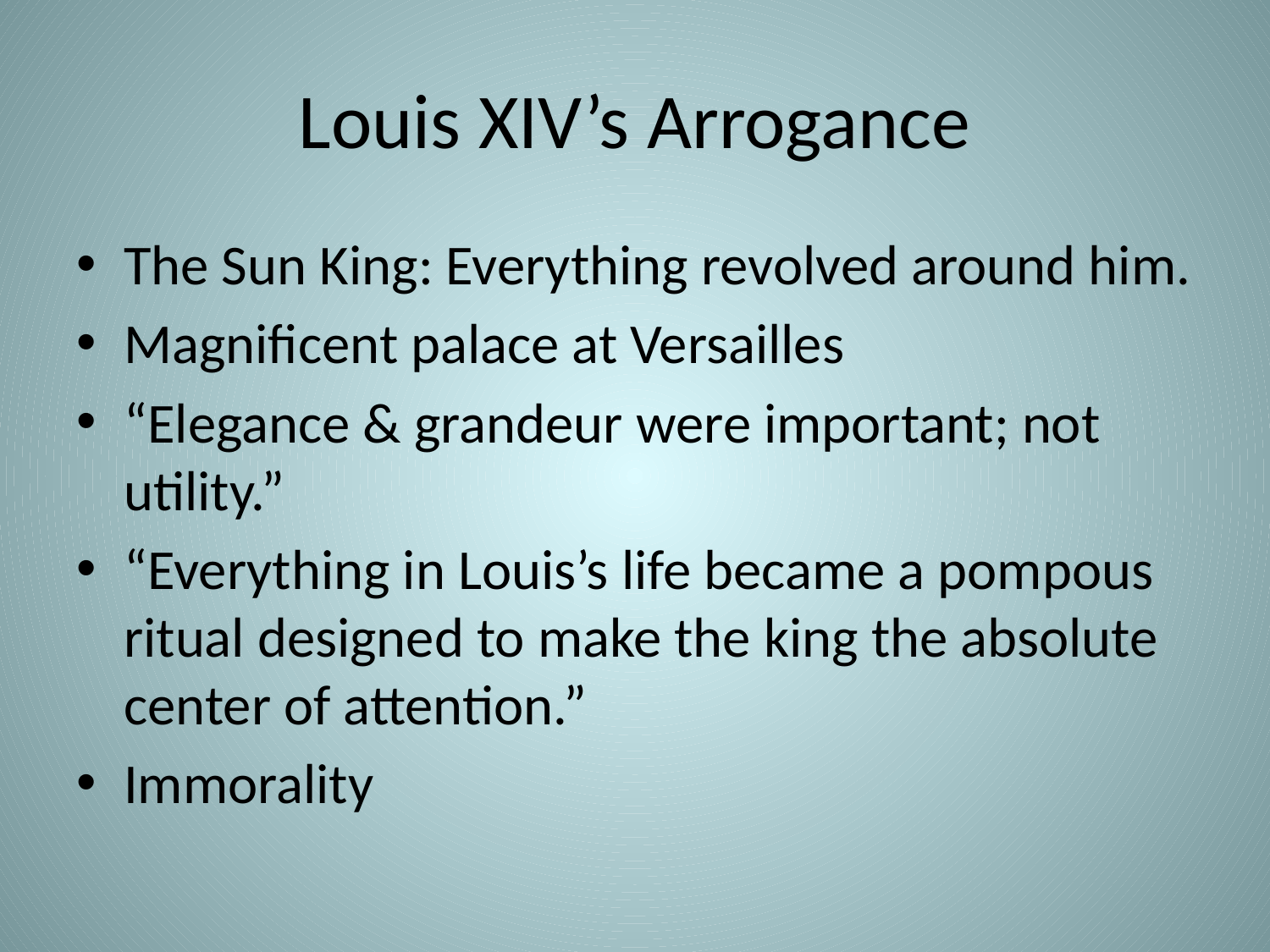

# Louis XIV’s Arrogance
The Sun King: Everything revolved around him.
Magnificent palace at Versailles
“Elegance & grandeur were important; not utility.”
“Everything in Louis’s life became a pompous ritual designed to make the king the absolute center of attention.”
Immorality